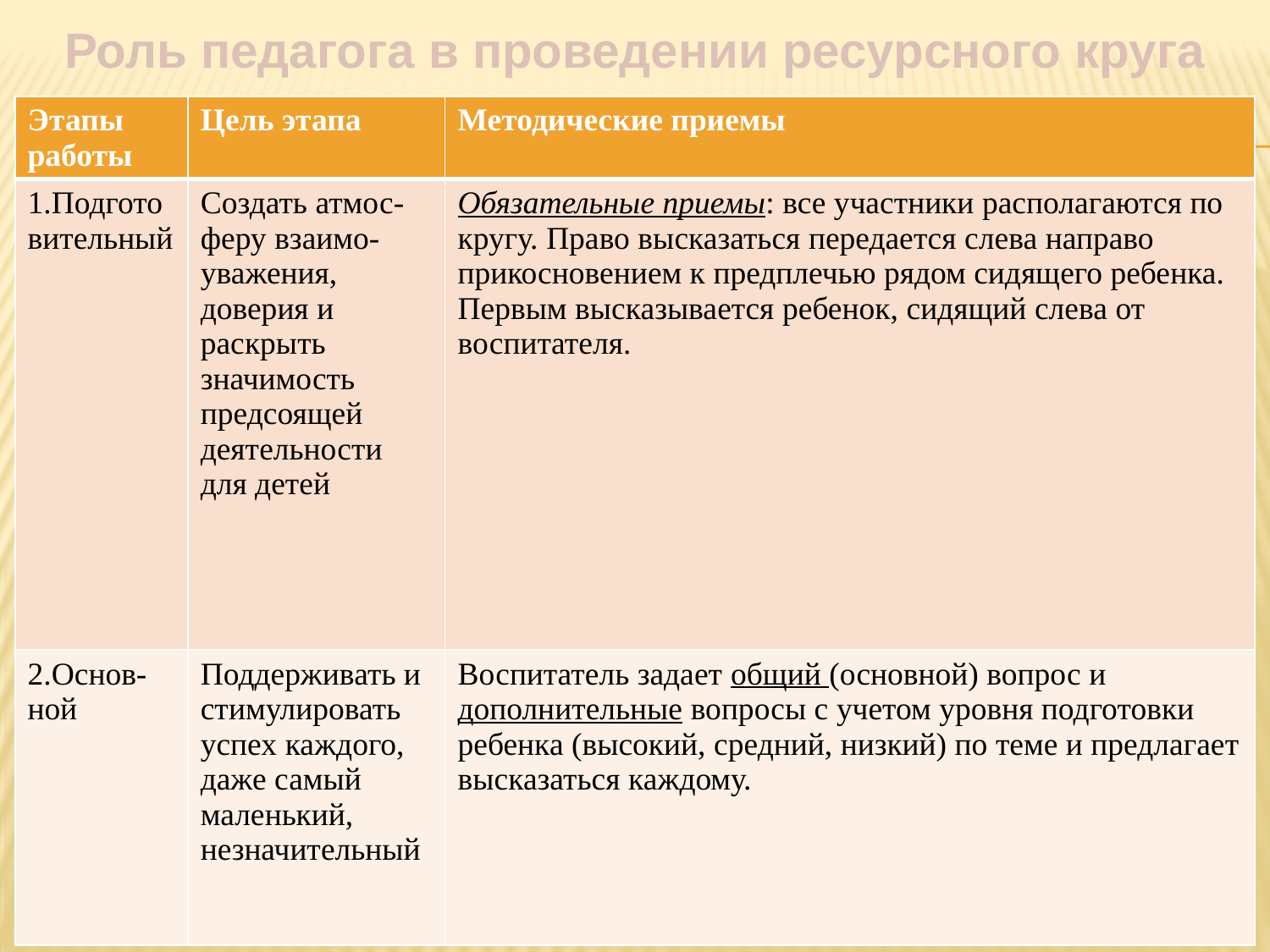

# Роль педагога в проведении ресурсного круга
| Этапы работы | Цель этапа | Методические приемы |
| --- | --- | --- |
| 1.Подготовительный | Создать атмос-феру взаимо-уважения, доверия и раскрыть значимость предсоящей деятельности для детей | Обязательные приемы: все участники располагаются по кругу. Право высказаться передается слева направо прикосновением к предплечью рядом сидящего ребенка. Первым высказывается ребенок, сидящий слева от воспитателя. |
| 2.Основ-ной | Поддерживать и стимулировать успех каждого, даже самый маленький, незначительный | Воспитатель задает общий (основной) вопрос и дополнительные вопросы с учетом уровня подготовки ребенка (высокий, средний, низкий) по теме и предлагает высказаться каждому. |